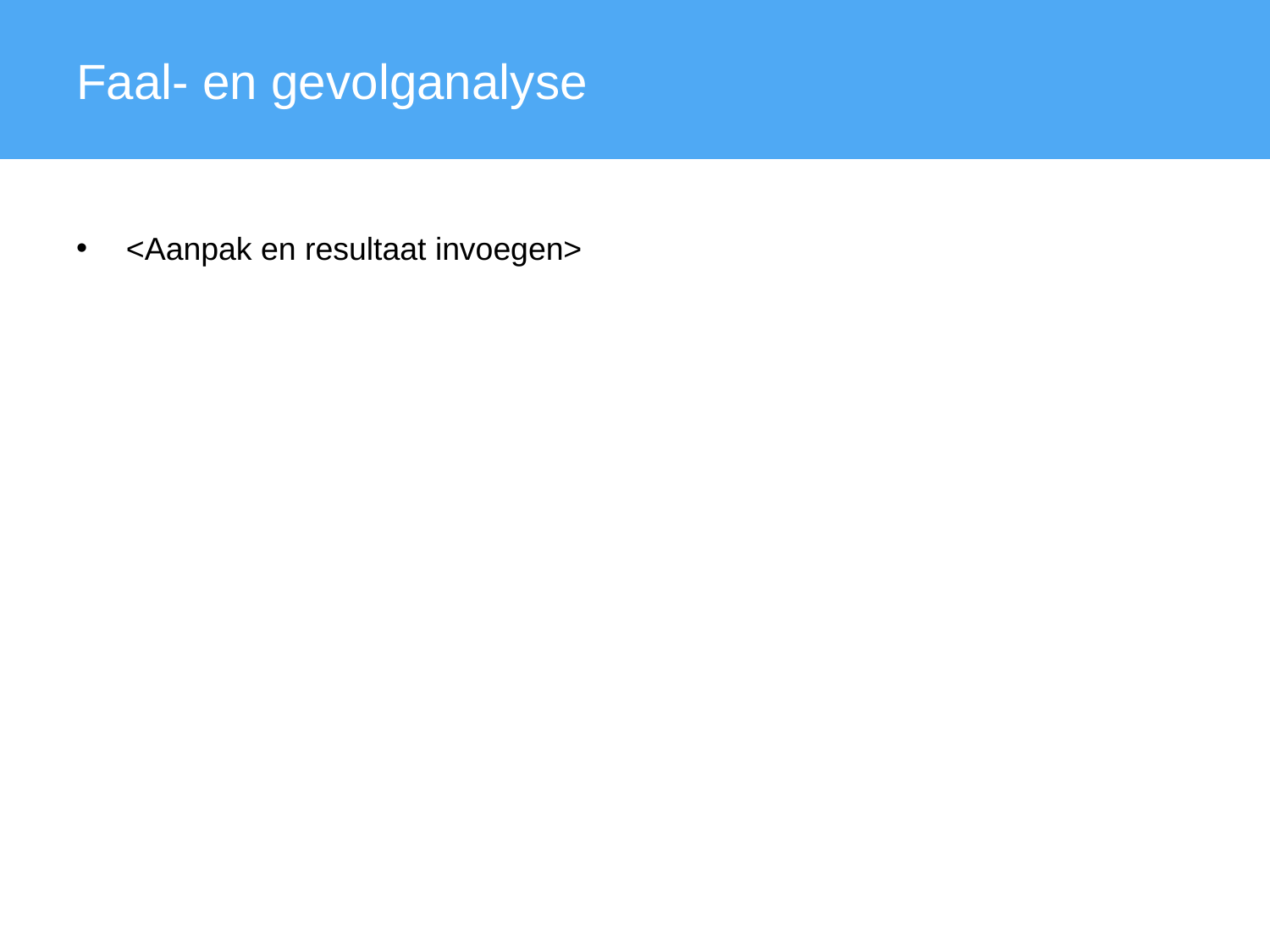

Faal- en gevolganalyse
<Aanpak en resultaat invoegen>